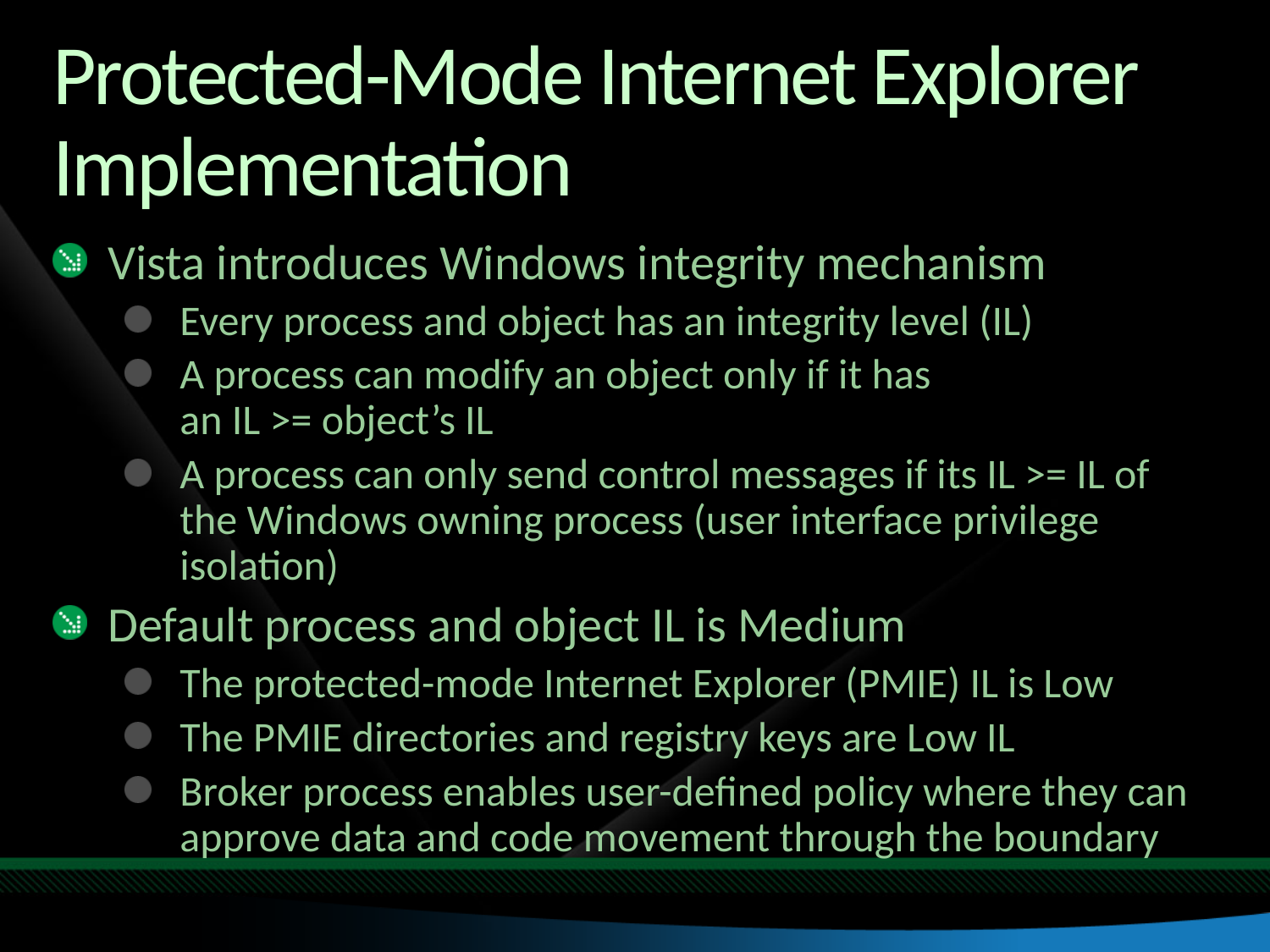

# Protected-Mode Internet Explorer Implementation
Vista introduces Windows integrity mechanism
Every process and object has an integrity level (IL)
A process can modify an object only if it has
an IL >= object’s IL
A process can only send control messages if its IL >= IL of the Windows owning process (user interface privilege isolation)
Default process and object IL is Medium
The protected-mode Internet Explorer (PMIE) IL is Low
The PMIE directories and registry keys are Low IL
Broker process enables user-defined policy where they can approve data and code movement through the boundary